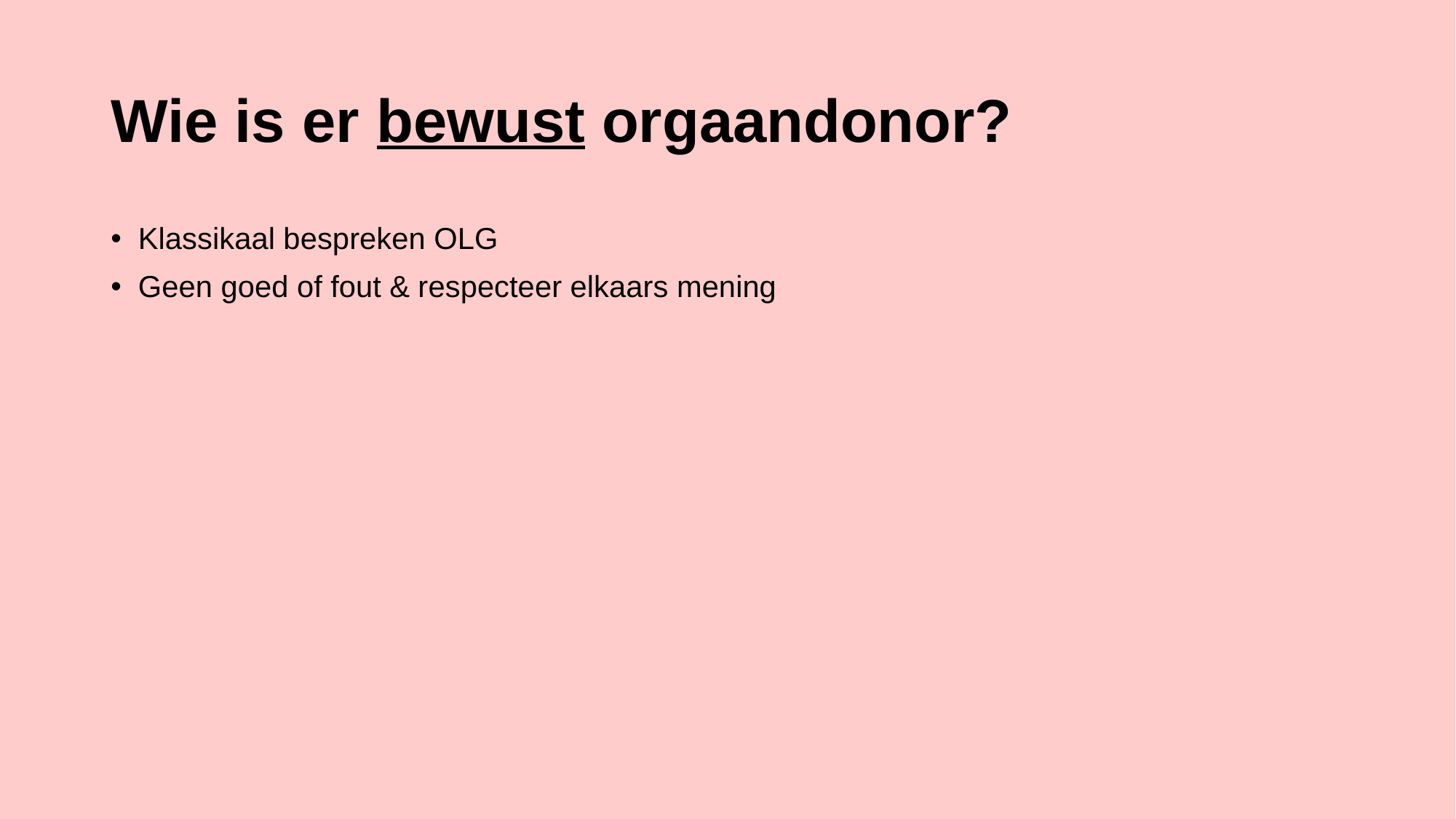

# Wie is er bewust orgaandonor?
Klassikaal bespreken OLG
Geen goed of fout & respecteer elkaars mening